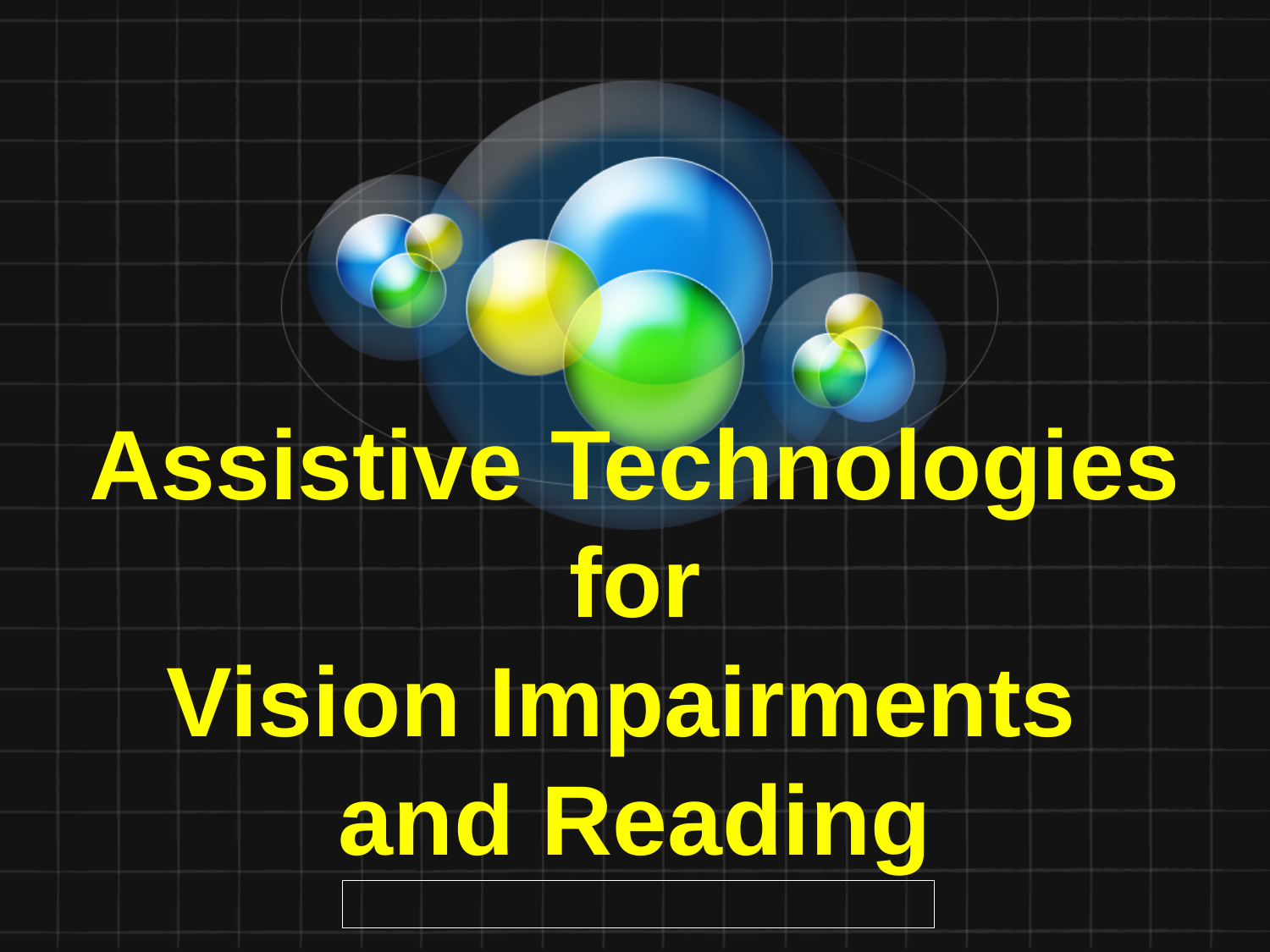

# Assistive Technologies for Vision Impairments and Reading